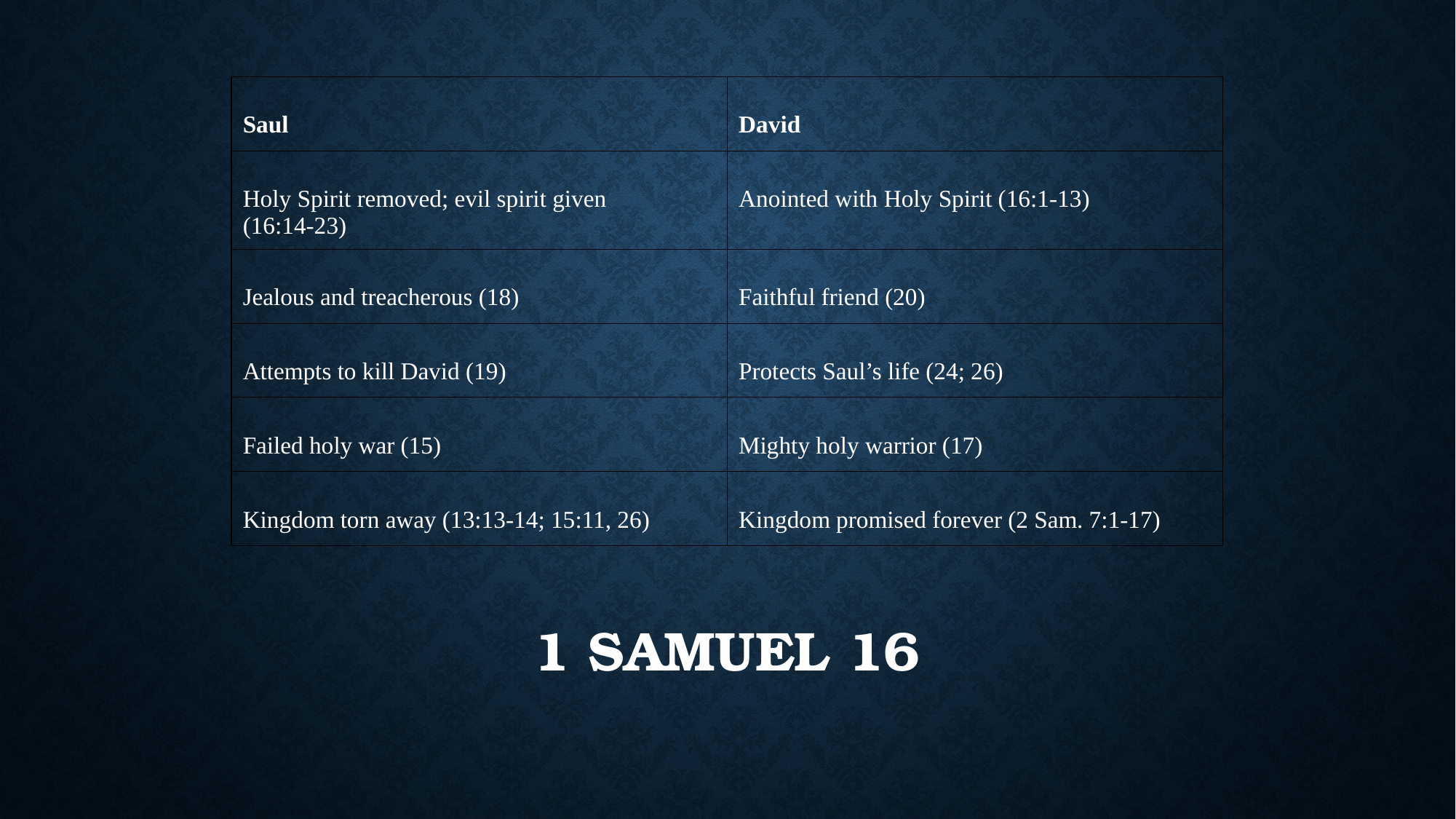

| Saul | David |
| --- | --- |
| Holy Spirit removed; evil spirit given   (16:14-23) | Anointed with Holy Spirit (16:1-13) |
| Jealous and treacherous (18) | Faithful friend (20) |
| Attempts to kill David (19) | Protects Saul’s life (24; 26) |
| Failed holy war (15) | Mighty holy warrior (17) |
| Kingdom torn away (13:13-14; 15:11, 26) | Kingdom promised forever (2 Sam. 7:1-17) |
# 1 Samuel 16